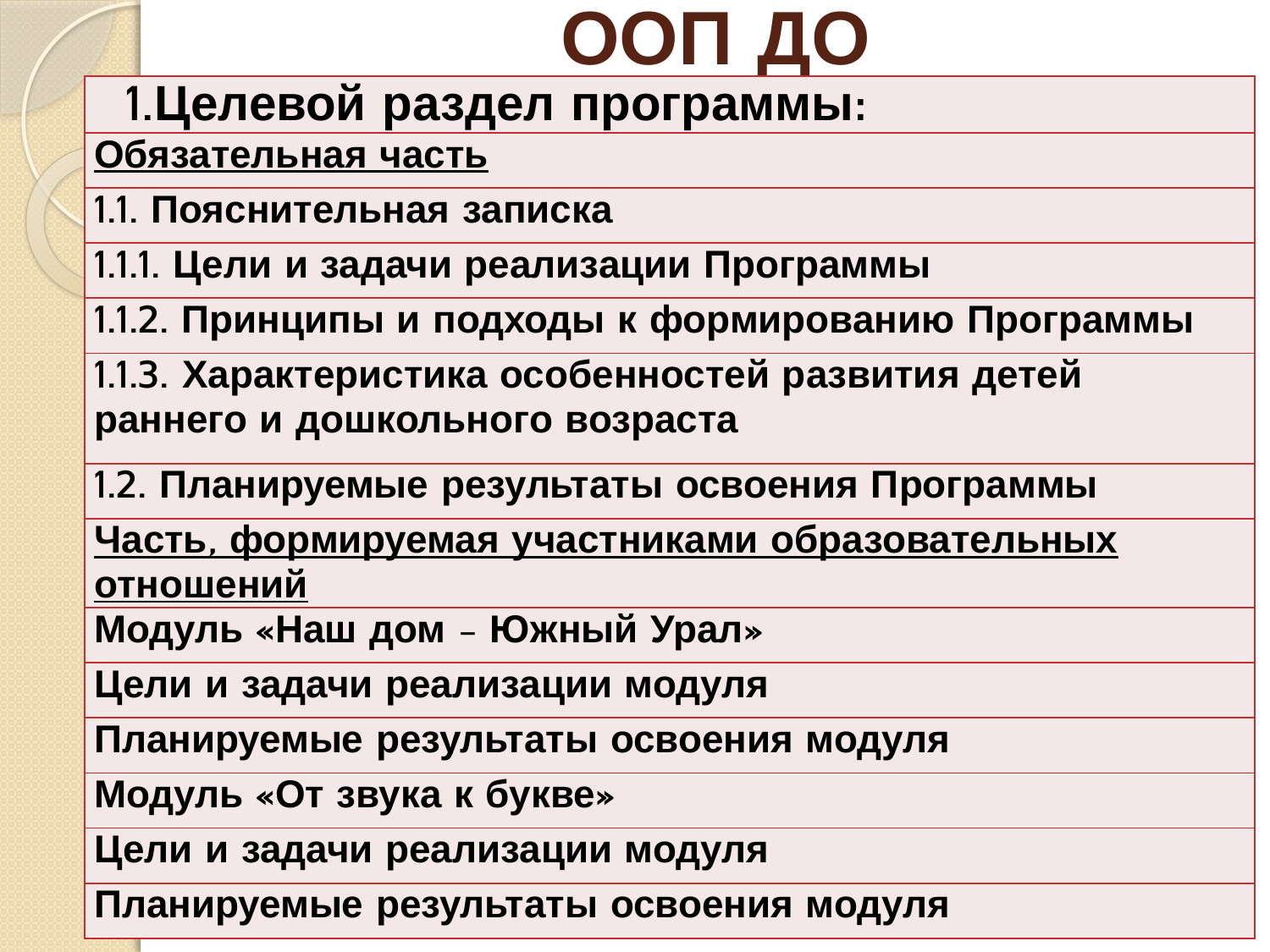

# ООП ДО
| 1.Целевой раздел программы: |
| --- |
| Обязательная часть |
| 1.1. Пояснительная записка |
| 1.1.1. Цели и задачи реализации Программы |
| 1.1.2. Принципы и подходы к формированию Программы |
| 1.1.3. Характеристика особенностей развития детей раннего и дошкольного возраста |
| 1.2. Планируемые результаты освоения Программы |
| Часть, формируемая участниками образовательных отношений |
| Модуль «Наш дом – Южный Урал» |
| Цели и задачи реализации модуля |
| Планируемые результаты освоения модуля |
| Модуль «От звука к букве» |
| Цели и задачи реализации модуля |
| Планируемые результаты освоения модуля |